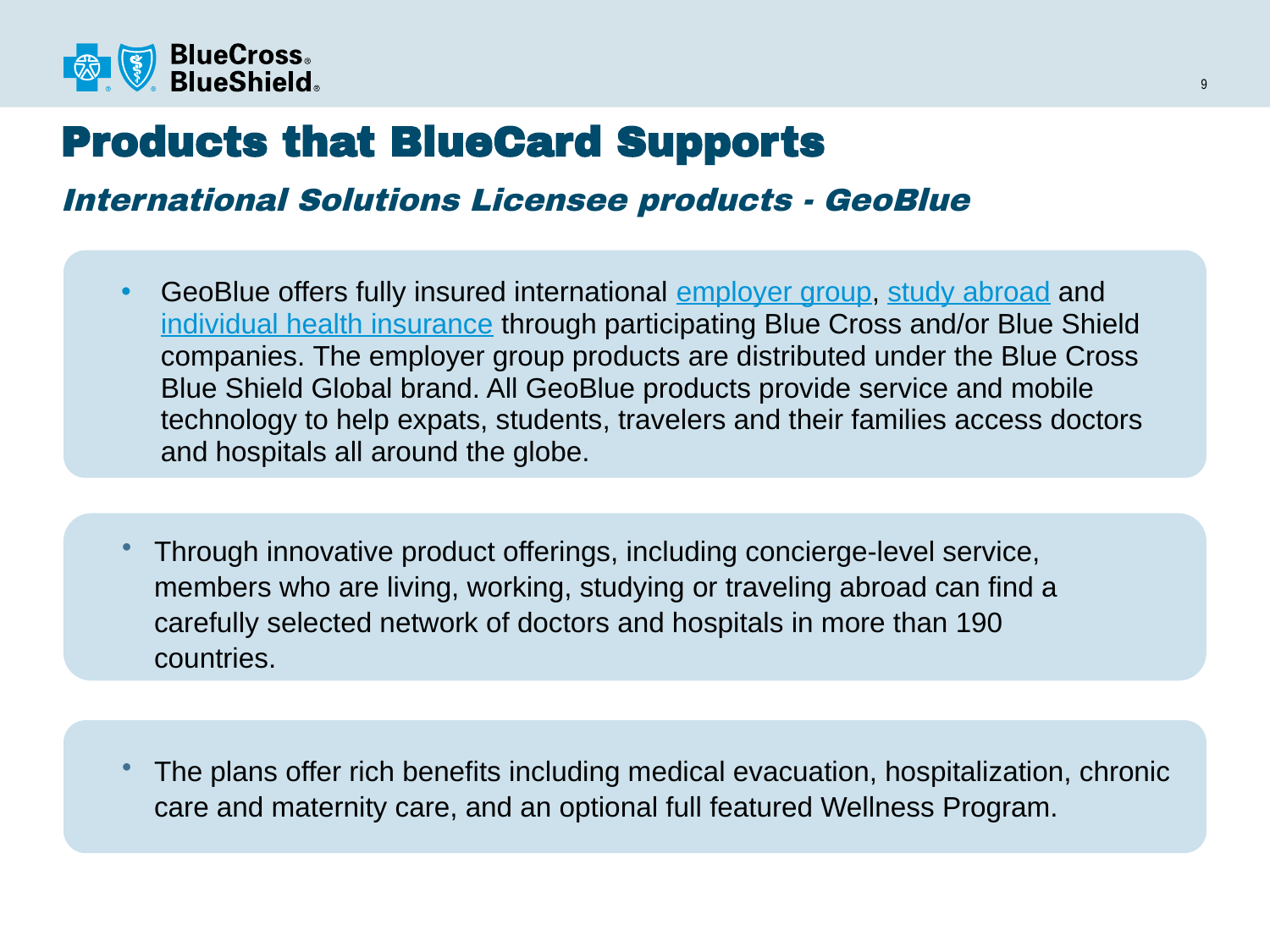

# Products that BlueCard Supports International Solutions Licensee products - GeoBlue

GeoBlue offers fully insured international employer group, study abroad and individual health insurance through participating Blue Cross and/or Blue Shield companies. The employer group products are distributed under the Blue Cross Blue Shield Global brand. All GeoBlue products provide service and mobile technology to help expats, students, travelers and their families access doctors and hospitals all around the globe.

Through innovative product offerings, including concierge-level service, members who are living, working, studying or traveling abroad can find a carefully selected network of doctors and hospitals in more than 190 countries.

The plans offer rich benefits including medical evacuation, hospitalization, chronic care and maternity care, and an optional full featured Wellness Program.